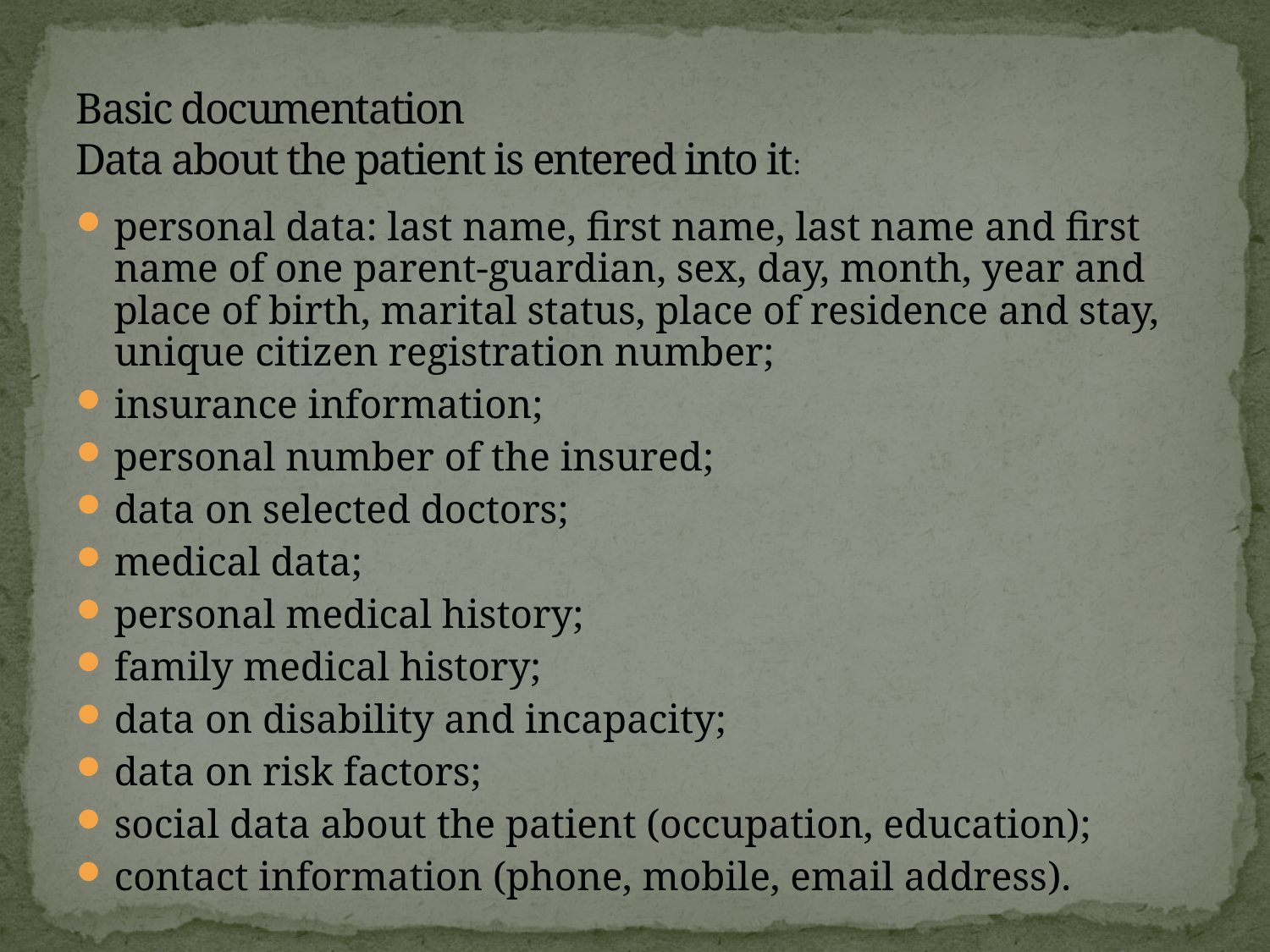

# Basic documentation Data about the patient is entered into it:
personal data: last name, first name, last name and first name of one parent-guardian, sex, day, month, year and place of birth, marital status, place of residence and stay, unique citizen registration number;
insurance information;
personal number of the insured;
data on selected doctors;
medical data;
personal medical history;
family medical history;
data on disability and incapacity;
data on risk factors;
social data about the patient (occupation, education);
contact information (phone, mobile, email address).